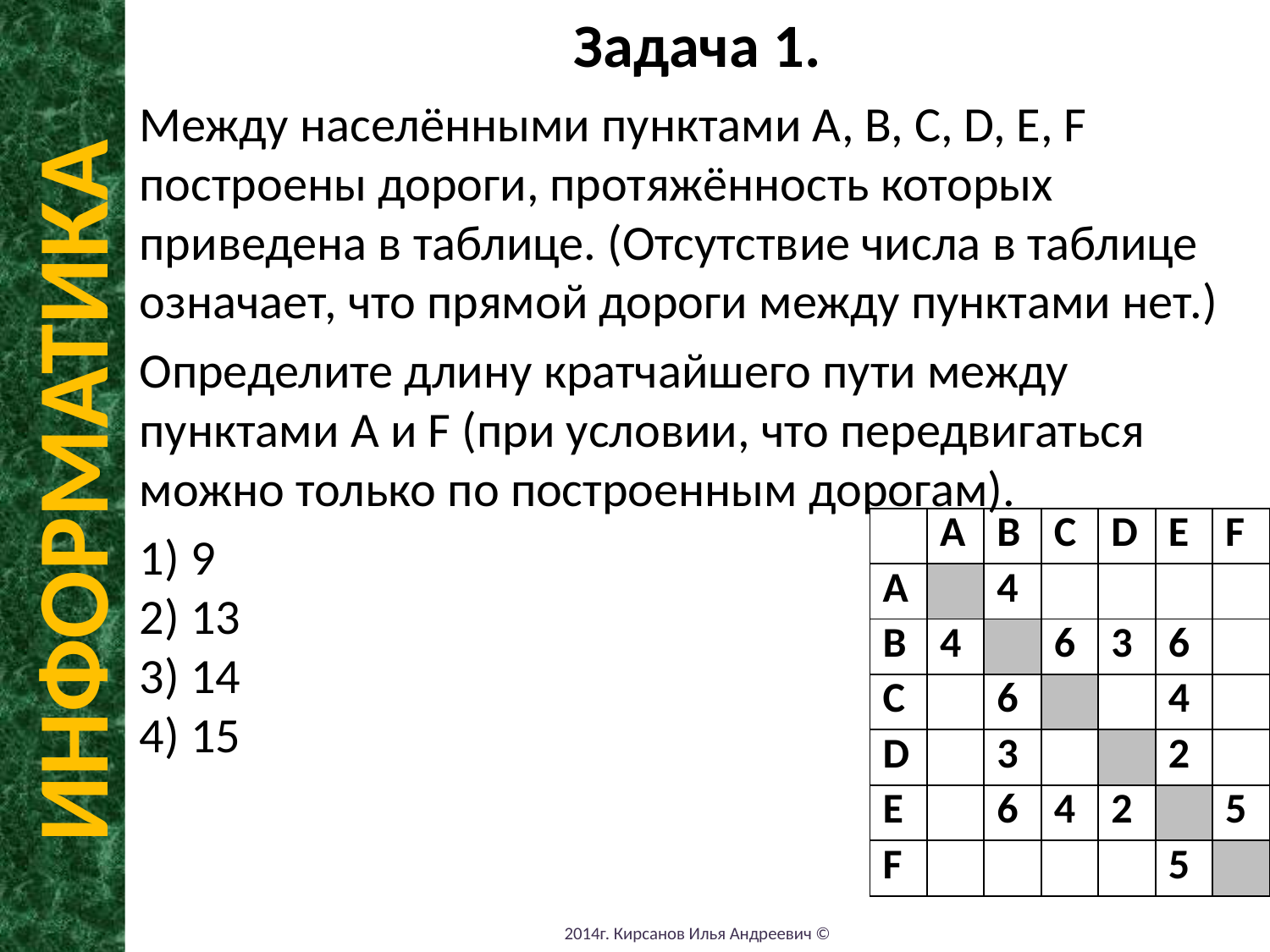

Задача 1.

Между населёнными пунктами A, B, C, D, E, F построены дороги, протяжённость которых приведена в таблице. (Отсутствие числа в таблице означает, что прямой дороги между пунктами нет.)
Определите длину кратчайшего пути между пунктами A и F (при условии, что передвигаться можно только по построенным дорогам).
1) 9
2) 13
3) 14
4) 15

ИНФОРМАТИКА
|  | A | B | C | D | E | F |
| --- | --- | --- | --- | --- | --- | --- |
| A |  | 4 |  |  |  |  |
| B | 4 |  | 6 | 3 | 6 |  |
| C |  | 6 |  |  | 4 |  |
| D |  | 3 |  |  | 2 |  |
| E |  | 6 | 4 | 2 |  | 5 |
| F |  |  |  |  | 5 |  |
2014г. Кирсанов Илья Андреевич ©